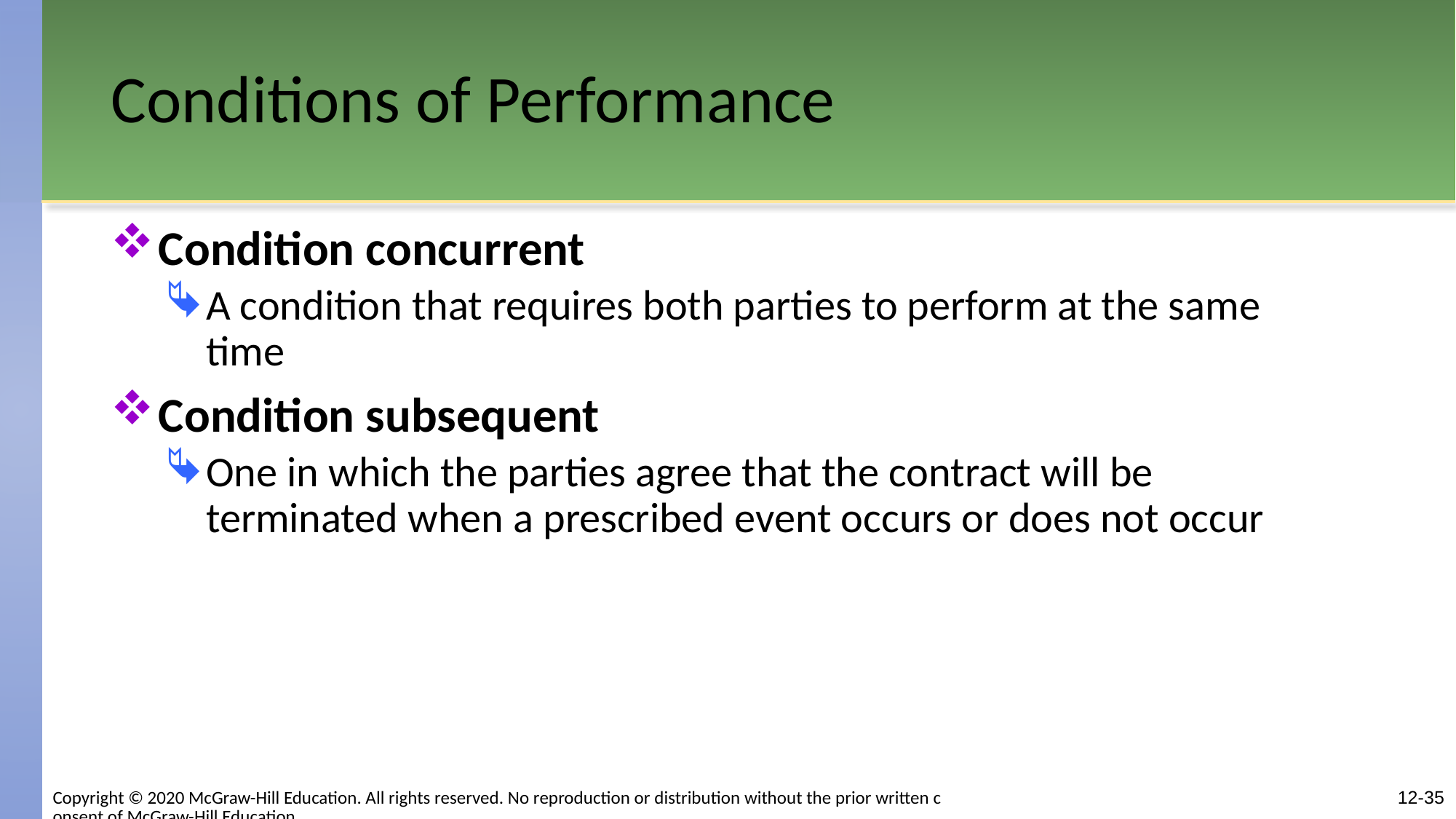

# Conditions of Performance
Condition concurrent
A condition that requires both parties to perform at the same time
Condition subsequent
One in which the parties agree that the contract will be terminated when a prescribed event occurs or does not occur
Copyright © 2020 McGraw-Hill Education. All rights reserved. No reproduction or distribution without the prior written consent of McGraw-Hill Education.
12-35